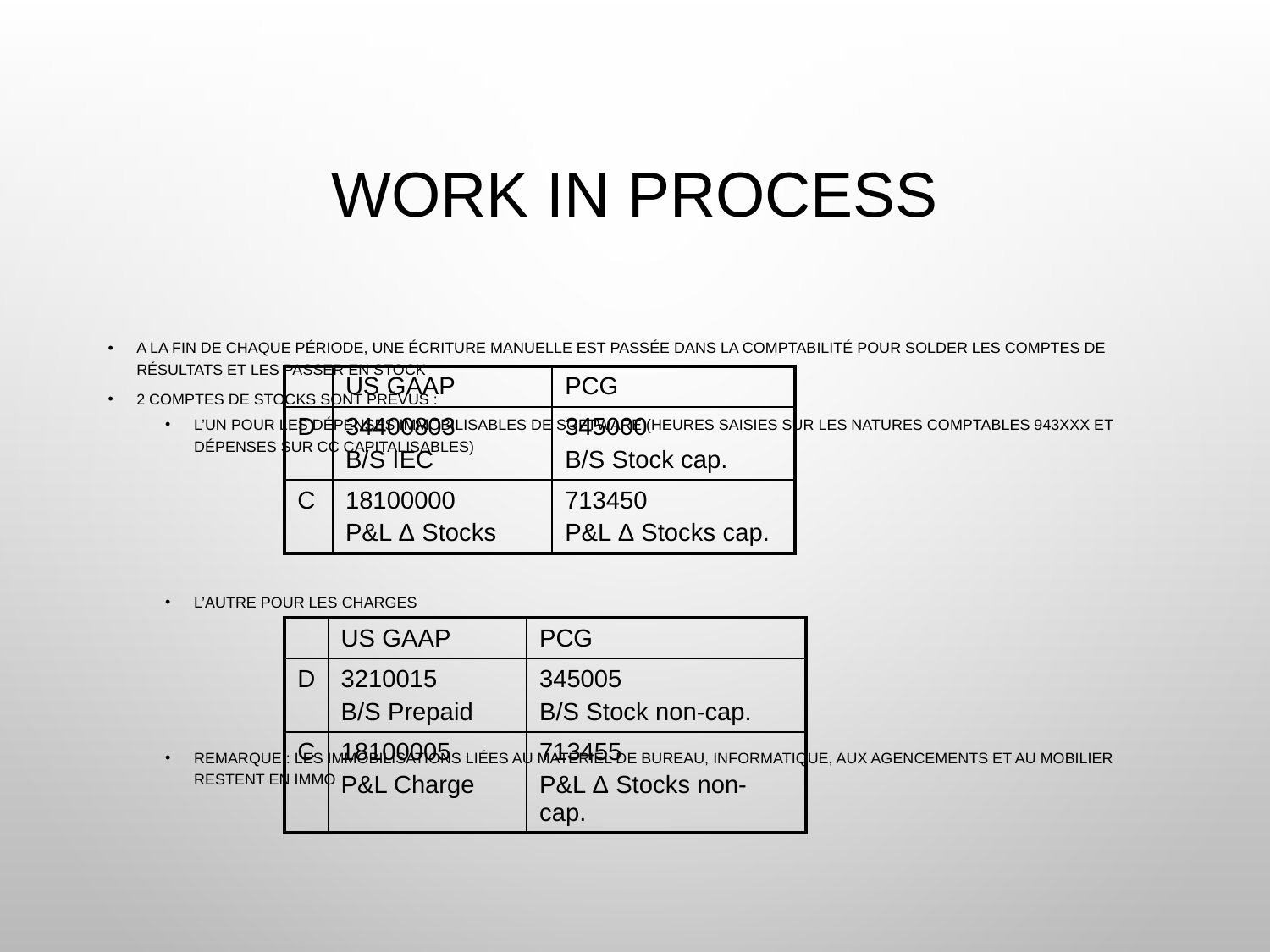

# Work in process
A la fin de chaque période, une écriture manuelle est passée dans la comptabilité pour solder les comptes de résultats et les passer en stock
2 comptes de stocks sont prévus :
L’un pour les dépenses immobilisables de software (heures saisies sur les natures comptables 943xxx et dépenses sur CC Capitalisables)

L’autre pour les charges

Remarque : les immobilisations liées au matériel de bureau, informatique, aux agencements et au mobilier restent en immo
|  | US GAAP | PCG |
| --- | --- | --- |
| D | 34400803 B/S IEC | 345000 B/S Stock cap. |
| C | 18100000 P&L Δ Stocks | 713450 P&L Δ Stocks cap. |
|  | US GAAP | PCG |
| --- | --- | --- |
| D | 3210015 B/S Prepaid | 345005 B/S Stock non-cap. |
| C | 18100005 P&L Charge | 713455 P&L Δ Stocks non-cap. |